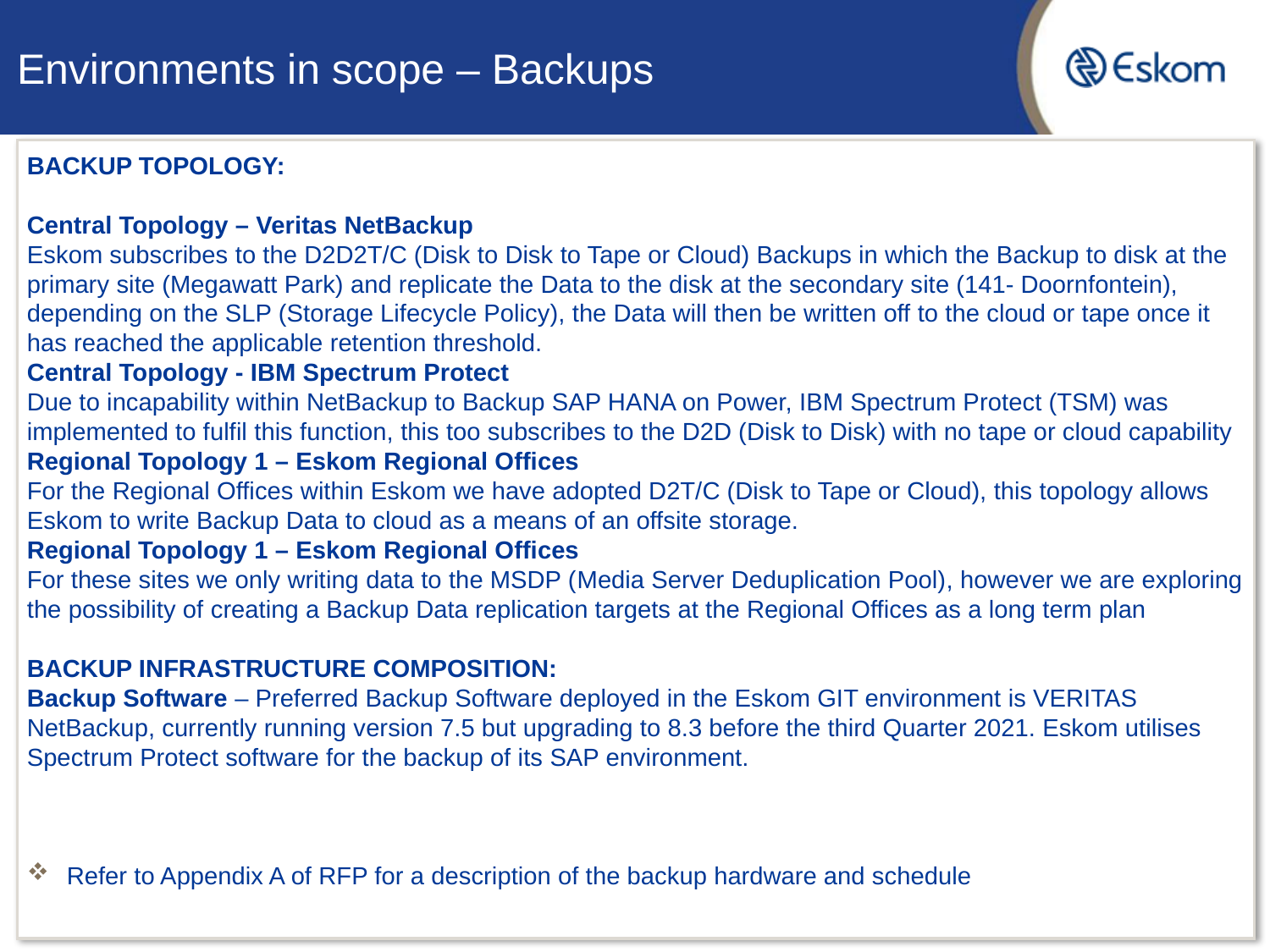

# Environments in scope – Backups
BACKUP TOPOLOGY:

Central Topology – Veritas NetBackup
Eskom subscribes to the D2D2T/C (Disk to Disk to Tape or Cloud) Backups in which the Backup to disk at the primary site (Megawatt Park) and replicate the Data to the disk at the secondary site (141- Doornfontein), depending on the SLP (Storage Lifecycle Policy), the Data will then be written off to the cloud or tape once it has reached the applicable retention threshold.
Central Topology - IBM Spectrum Protect
Due to incapability within NetBackup to Backup SAP HANA on Power, IBM Spectrum Protect (TSM) was implemented to fulfil this function, this too subscribes to the D2D (Disk to Disk) with no tape or cloud capability
Regional Topology 1 – Eskom Regional Offices
For the Regional Offices within Eskom we have adopted D2T/C (Disk to Tape or Cloud), this topology allows Eskom to write Backup Data to cloud as a means of an offsite storage.
Regional Topology 1 – Eskom Regional Offices
For these sites we only writing data to the MSDP (Media Server Deduplication Pool), however we are exploring the possibility of creating a Backup Data replication targets at the Regional Offices as a long term plan

BACKUP INFRASTRUCTURE COMPOSITION:
Backup Software – Preferred Backup Software deployed in the Eskom GIT environment is VERITAS NetBackup, currently running version 7.5 but upgrading to 8.3 before the third Quarter 2021. Eskom utilises Spectrum Protect software for the backup of its SAP environment.

Refer to Appendix A of RFP for a description of the backup hardware and schedule